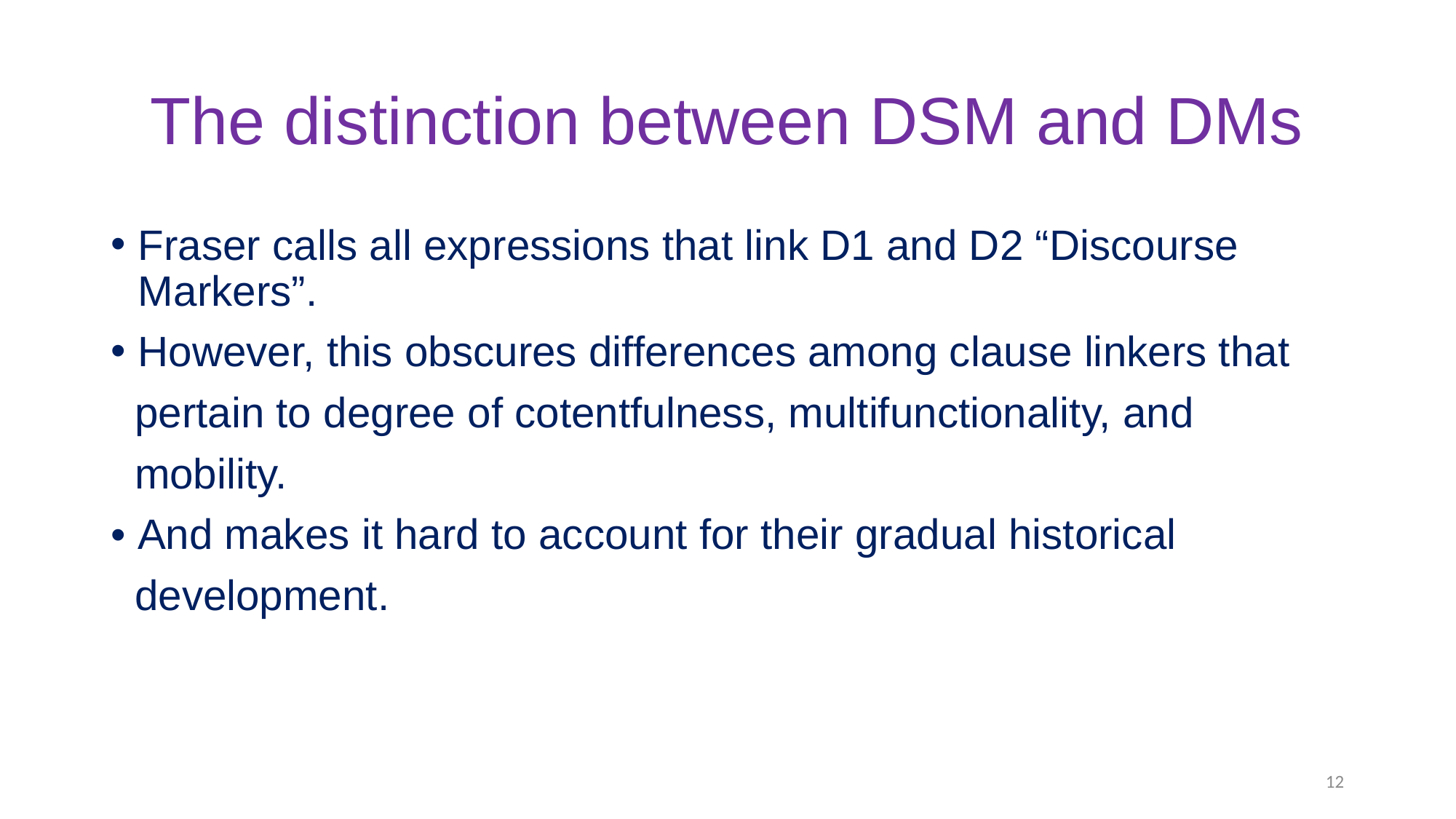

# The distinction between DSM and DMs
Fraser calls all expressions that link D1 and D2 “Discourse Markers”.
However, this obscures differences among clause linkers that
  pertain to degree of cotentfulness, multifunctionality, and
  mobility.
• And makes it hard to account for their gradual historical
  development.

12